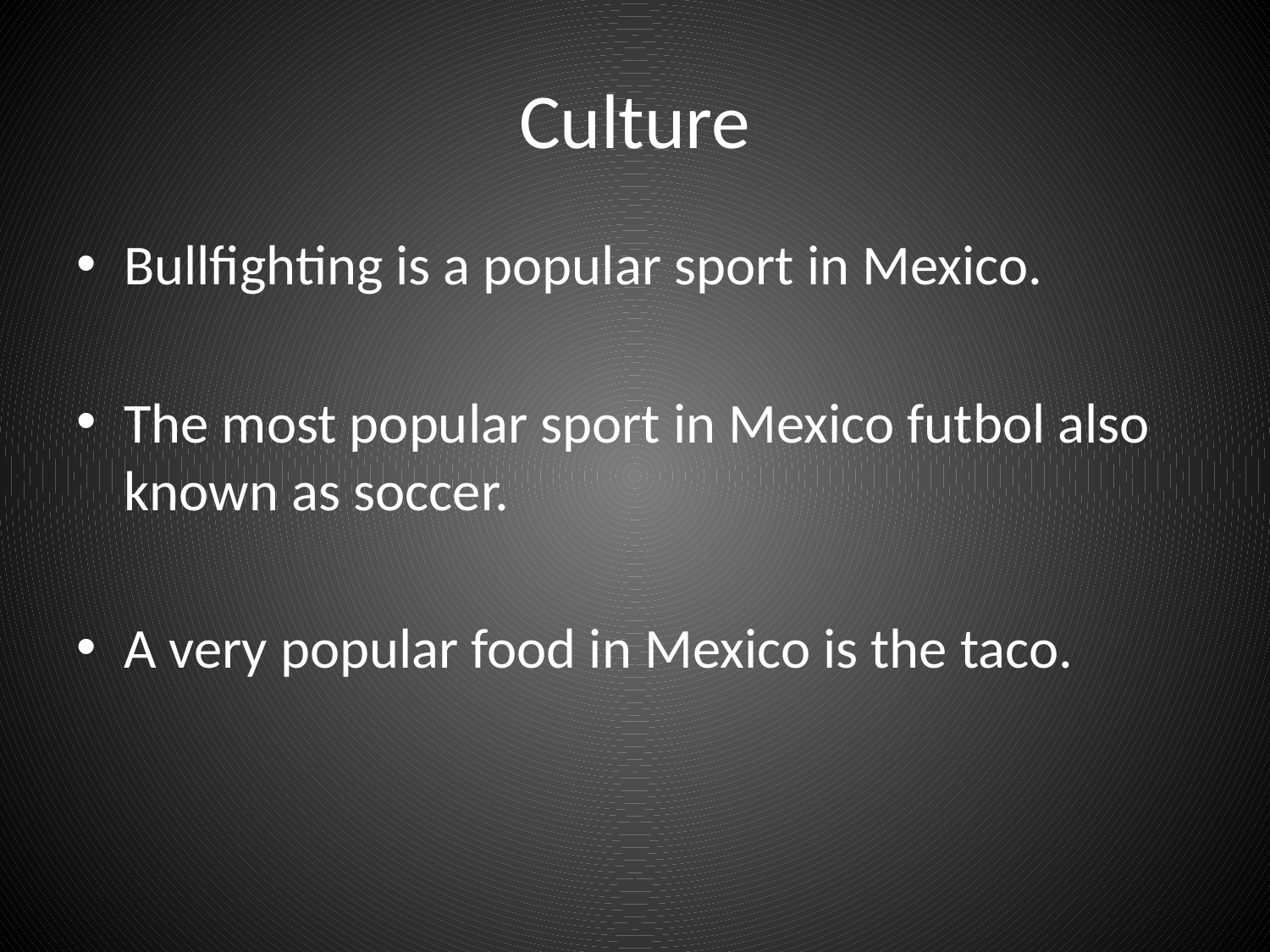

# Culture
Bullfighting is a popular sport in Mexico.

The most popular sport in Mexico futbol also known as soccer.

A very popular food in Mexico is the taco.